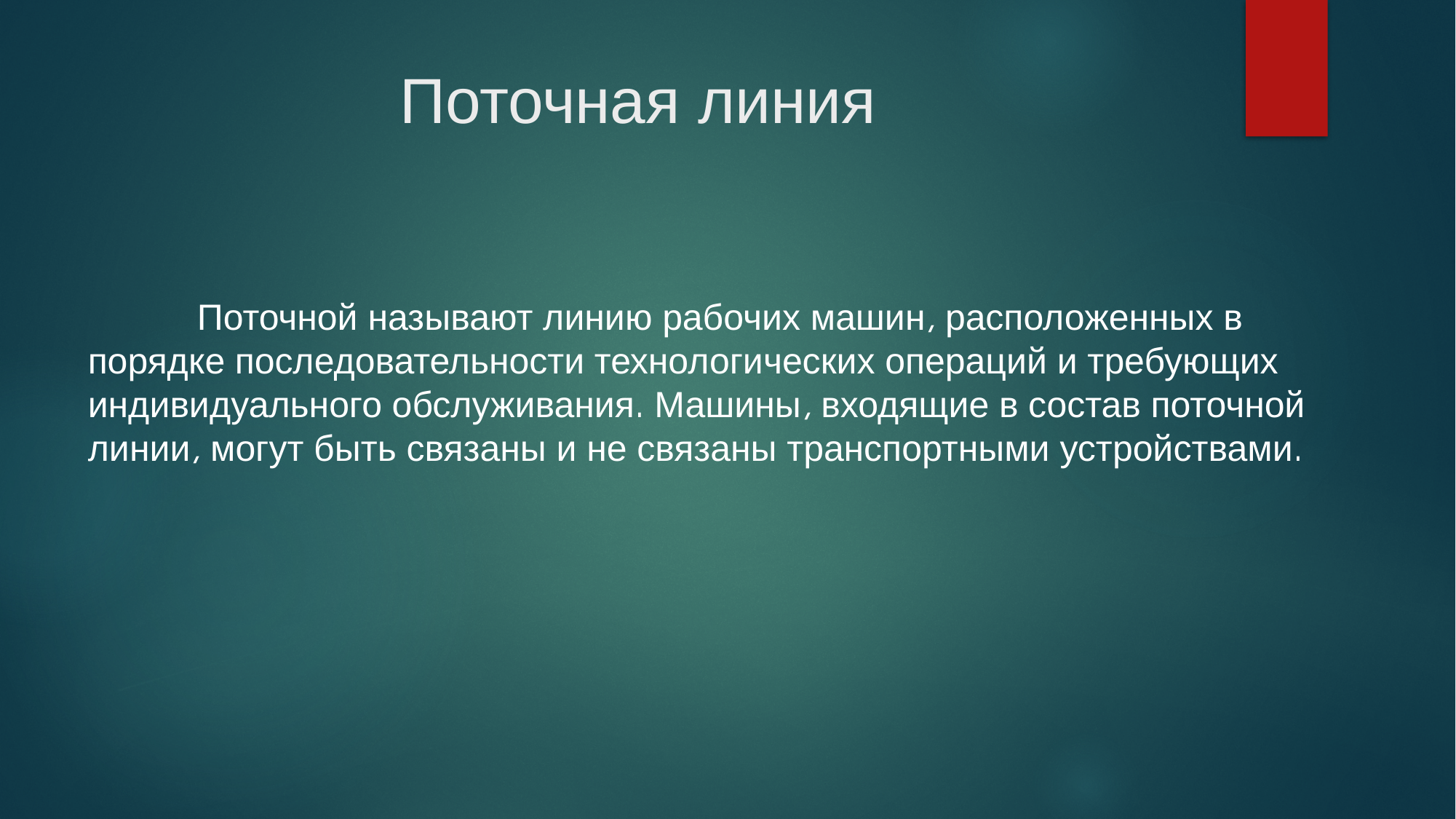

# Поточная линия
	Поточной называют линию рабочих машин, расположенных в порядке последовательности технологических операций и требующих индивидуального обслуживания. Машины, входящие в состав поточной линии, могут быть связаны и не связаны транспортными устройствами.